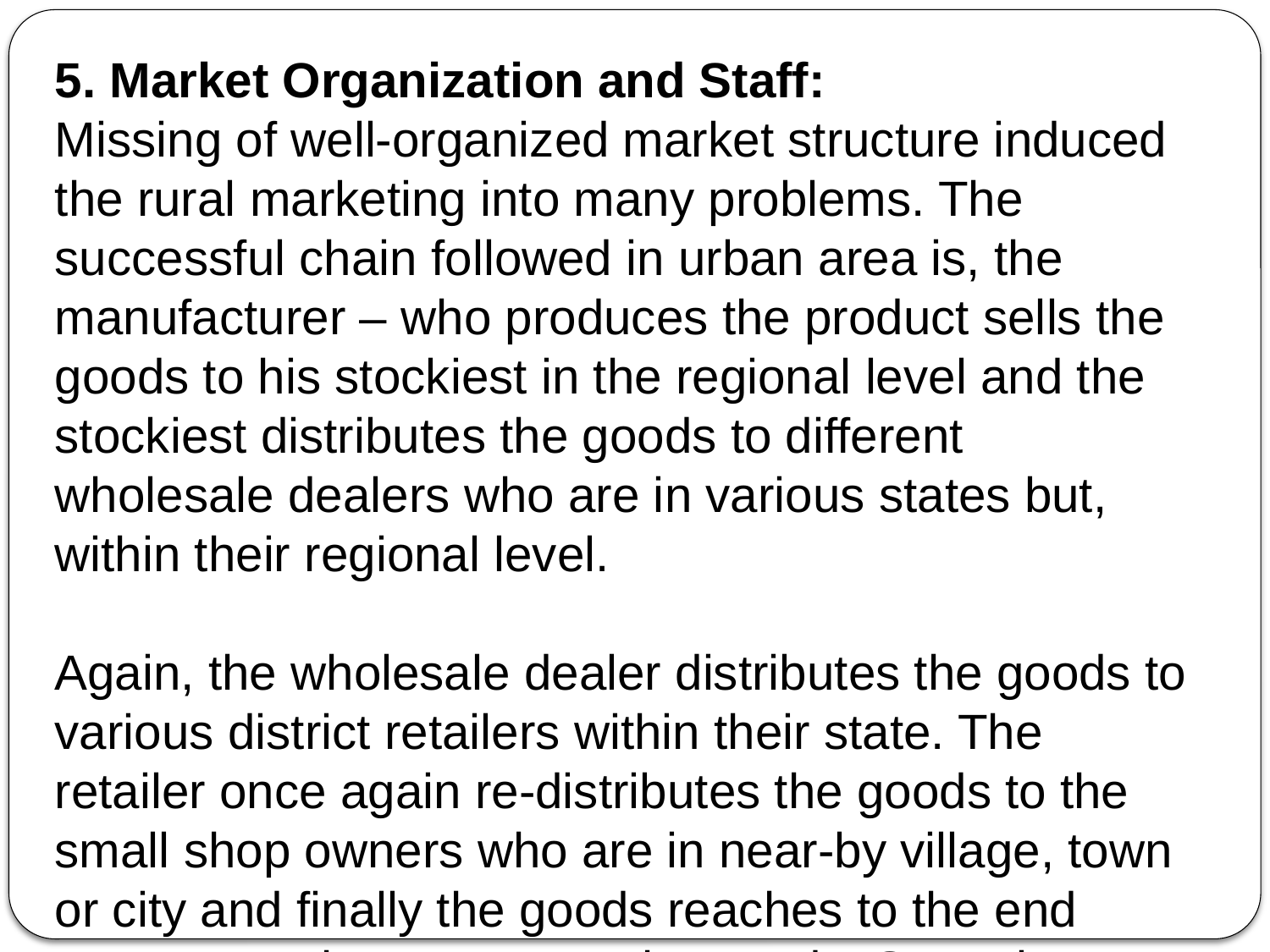

5. Market Organization and Staff:
Missing of well-organized market structure induced the rural marketing into many problems. The successful chain followed in urban area is, the manufacturer – who produces the product sells the goods to his stockiest in the regional level and the stockiest distributes the goods to different wholesale dealers who are in various states but, within their regional level.

Again, the wholesale dealer distributes the goods to various district retailers within their state. The retailer once again re-distributes the goods to the small shop owners who are in near-by village, town or city and finally the goods reaches to the end consumer who consumes the goods. Sometimes, the chain cuts at the retailer level itself and the consumer buys the goods directly from him instead of going to small shops.